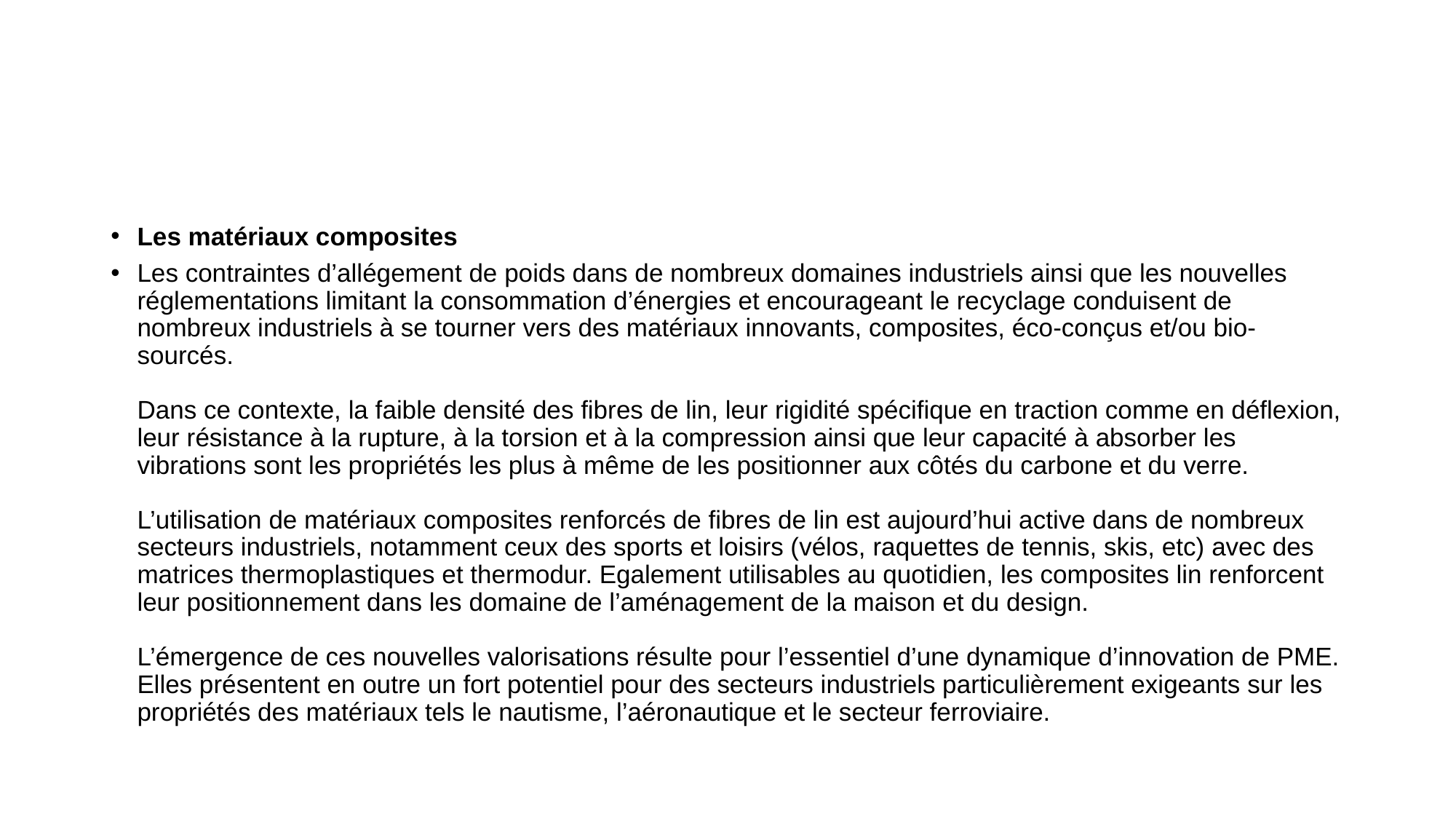

#
Les matériaux composites
Les contraintes d’allégement de poids dans de nombreux domaines industriels ainsi que les nouvelles réglementations limitant la consommation d’énergies et encourageant le recyclage conduisent de nombreux industriels à se tourner vers des matériaux innovants, composites, éco-conçus et/ou bio-sourcés.
Dans ce contexte, la faible densité des fibres de lin, leur rigidité spécifique en traction comme en déflexion, leur résistance à la rupture, à la torsion et à la compression ainsi que leur capacité à absorber les vibrations sont les propriétés les plus à même de les positionner aux côtés du carbone et du verre.
L’utilisation de matériaux composites renforcés de fibres de lin est aujourd’hui active dans de nombreux secteurs industriels, notamment ceux des sports et loisirs (vélos, raquettes de tennis, skis, etc) avec des matrices thermoplastiques et thermodur. Egalement utilisables au quotidien, les composites lin renforcent leur positionnement dans les domaine de l’aménagement de la maison et du design.
L’émergence de ces nouvelles valorisations résulte pour l’essentiel d’une dynamique d’innovation de PME. Elles présentent en outre un fort potentiel pour des secteurs industriels particulièrement exigeants sur les propriétés des matériaux tels le nautisme, l’aéronautique et le secteur ferroviaire.